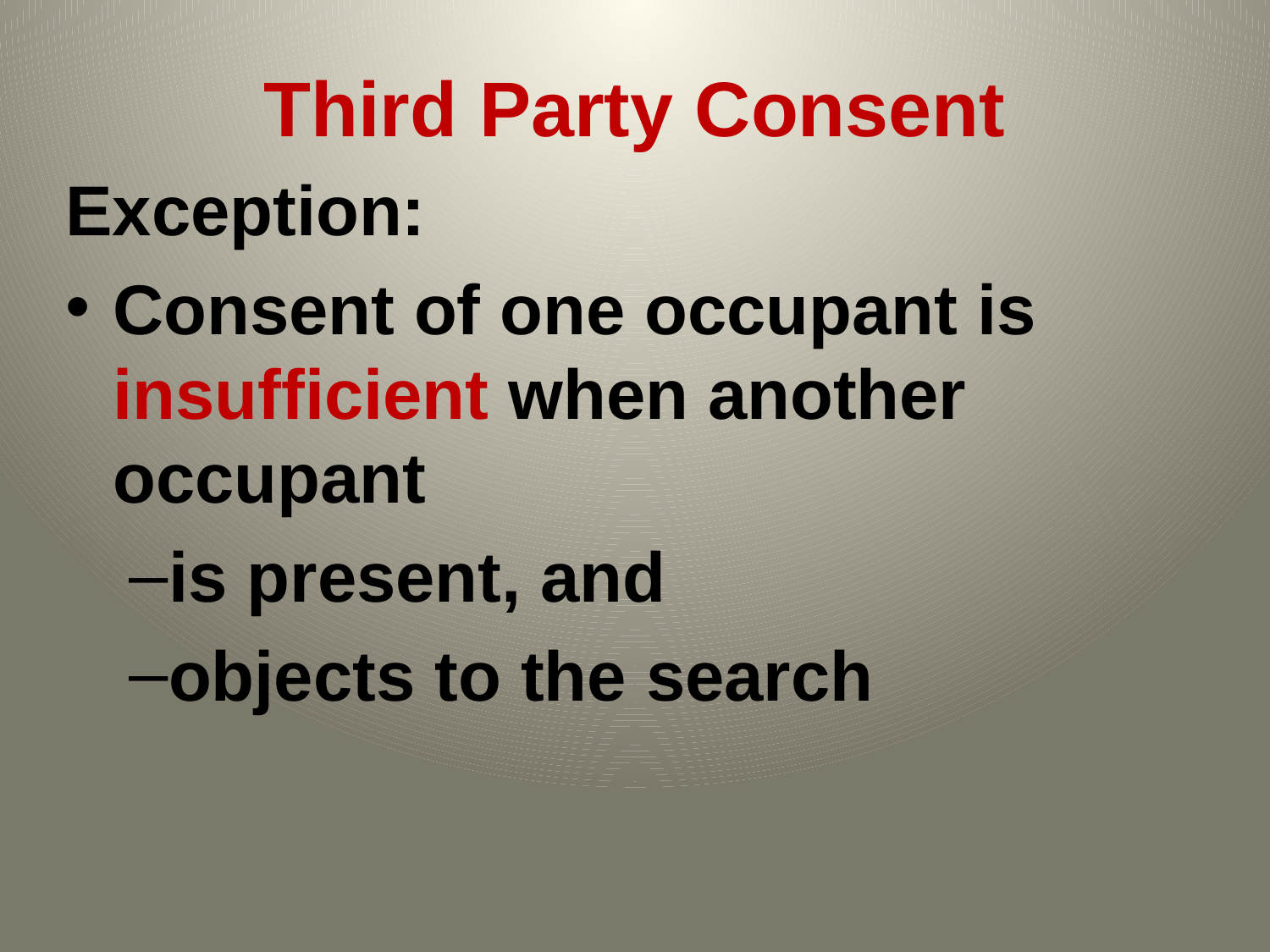

# Third Party Consent
Exception:
Consent of one occupant is insufficient when another occupant
is present, and
objects to the search